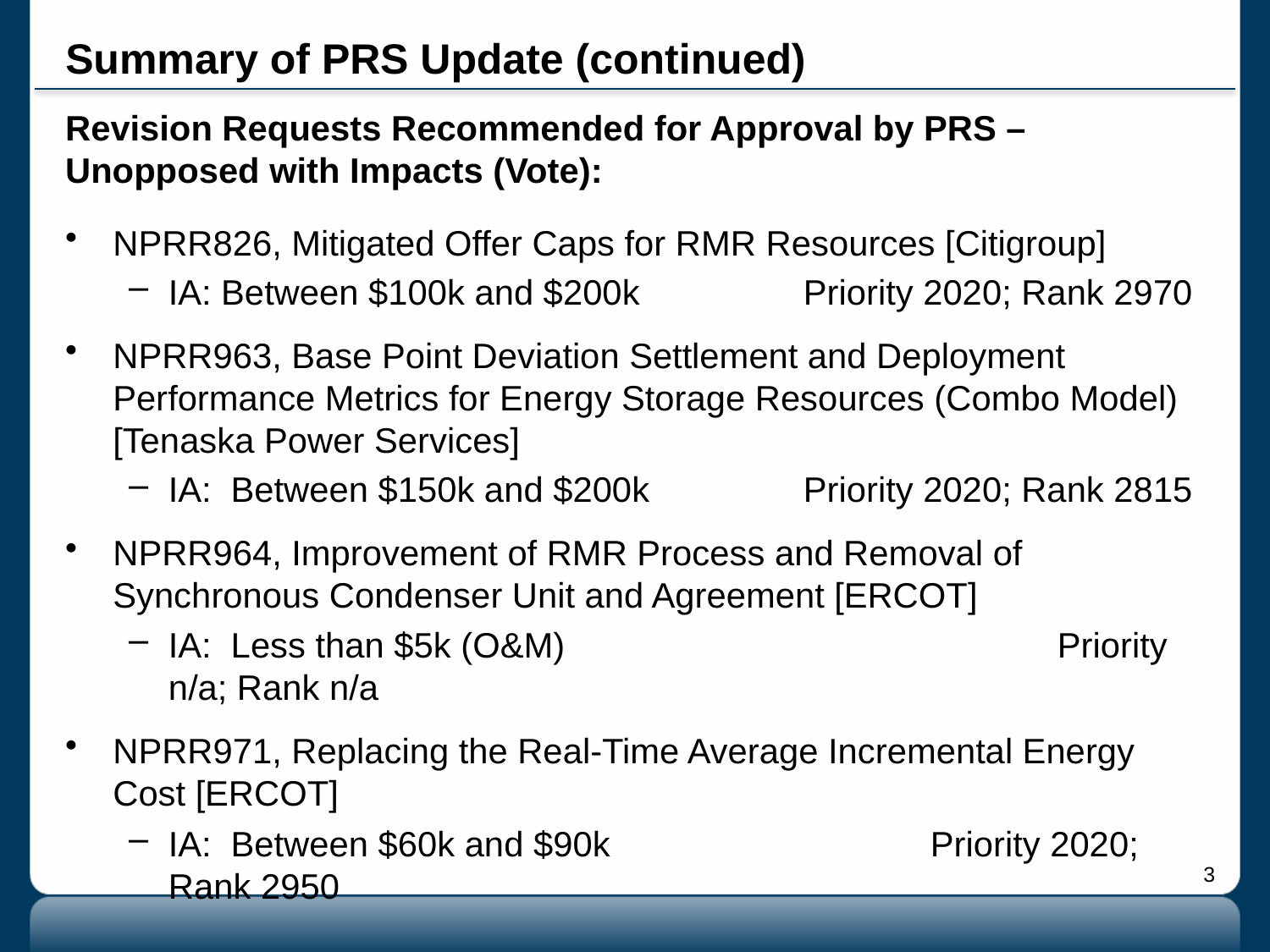

# Summary of PRS Update (continued)
Revision Requests Recommended for Approval by PRS – Unopposed with Impacts (Vote):

NPRR826, Mitigated Offer Caps for RMR Resources [Citigroup]
IA: Between $100k and $200k		Priority 2020; Rank 2970
NPRR963, Base Point Deviation Settlement and Deployment Performance Metrics for Energy Storage Resources (Combo Model) [Tenaska Power Services]
IA:  Between $150k and $200k		Priority 2020; Rank 2815
NPRR964, Improvement of RMR Process and Removal of Synchronous Condenser Unit and Agreement [ERCOT]
IA:  Less than $5k (O&M)				Priority n/a; Rank n/a
NPRR971, Replacing the Real-Time Average Incremental Energy Cost [ERCOT]
IA:  Between $60k and $90k			Priority 2020; Rank 2950